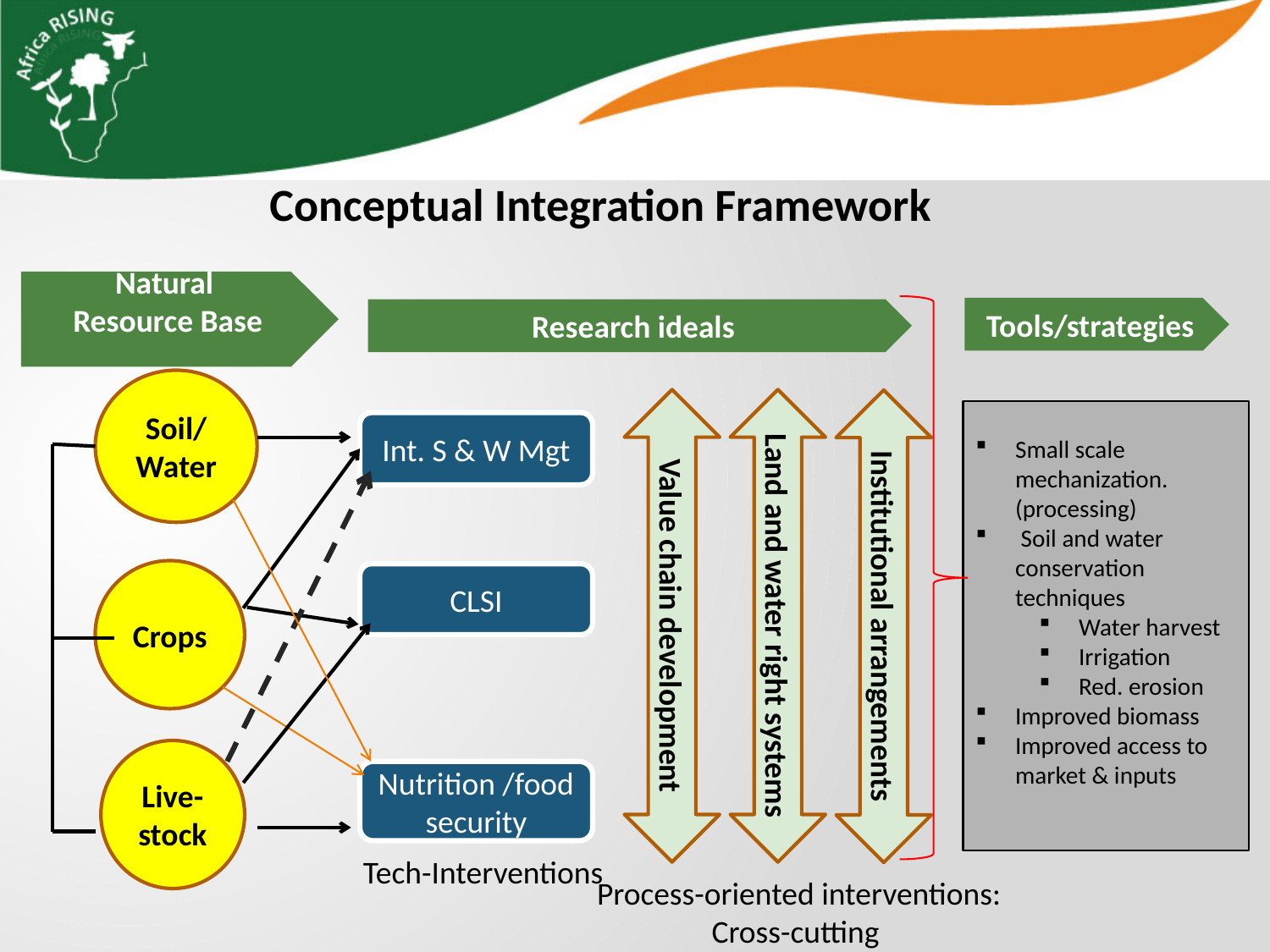

Conceptual Integration Framework
Natural
Resource Base

Tools/strategies
Research ideals
Soil/
Water

Small scale mechanization. (processing)
 Soil and water  conservation techniques
Water harvest
Irrigation
Red. erosion
Improved biomass
Improved access to market & inputs

Int. S & W Mgt
Crops
CLSI
Value chain development
Land and water right systems
Institutional arrangements
Live-stock
Nutrition /food security
Tech-Interventions
Process-oriented interventions:
Cross-cutting